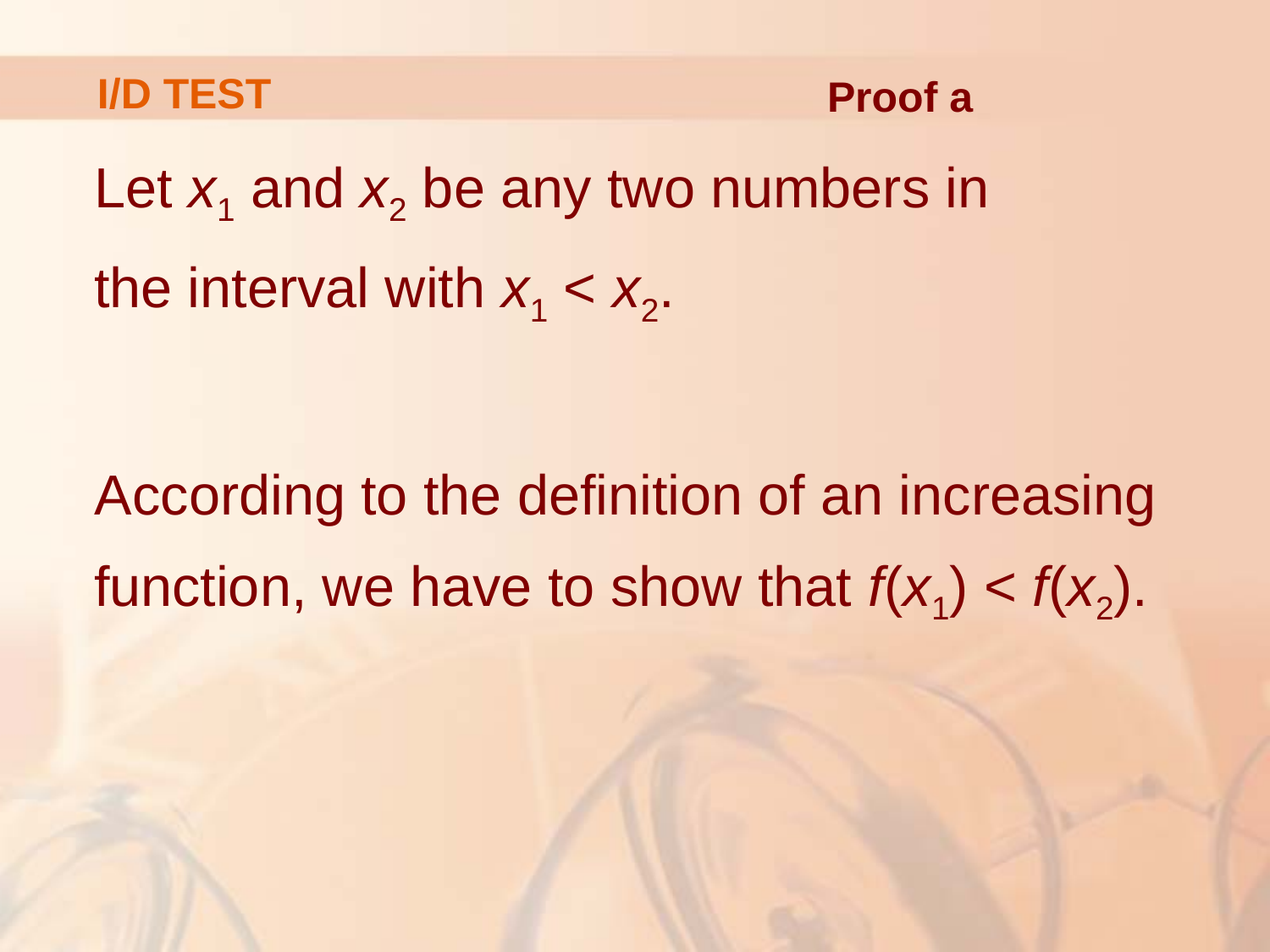

# I/D TEST
Proof a
Let x1 and x2 be any two numbers in
the interval with x1 < x2.

According to the definition of an increasing function, we have to show that f(x1) < f(x2).